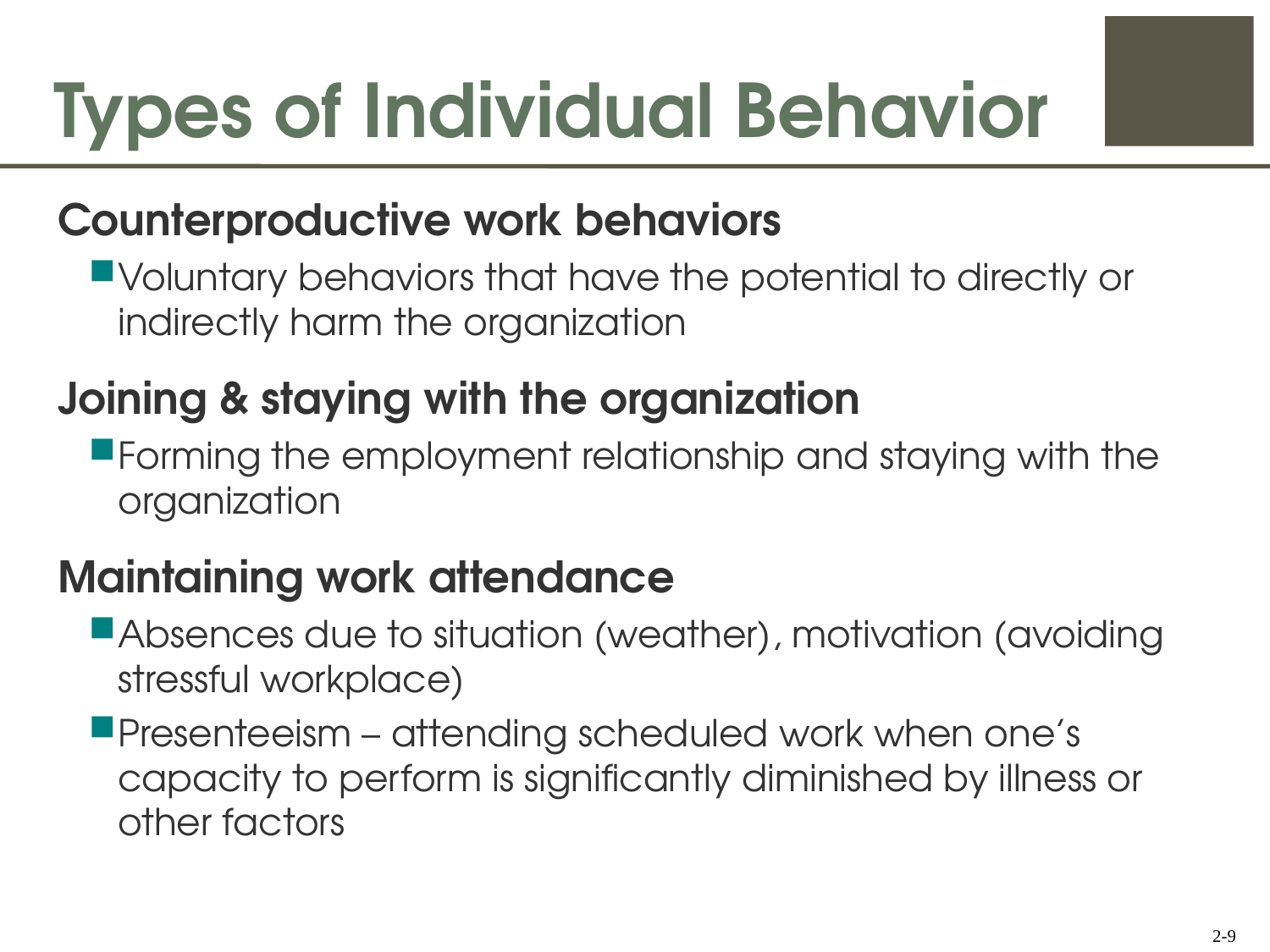

# Types of Individual Behavior
Counterproductive work behaviors
Voluntary behaviors that have the potential to directly or indirectly harm the organization
Joining & staying with the organization
Forming the employment relationship and staying with the organization
Maintaining work attendance
Absences due to situation (weather), motivation (avoiding stressful workplace)
Presenteeism – attending scheduled work when one’s capacity to perform is significantly diminished by illness or other factors